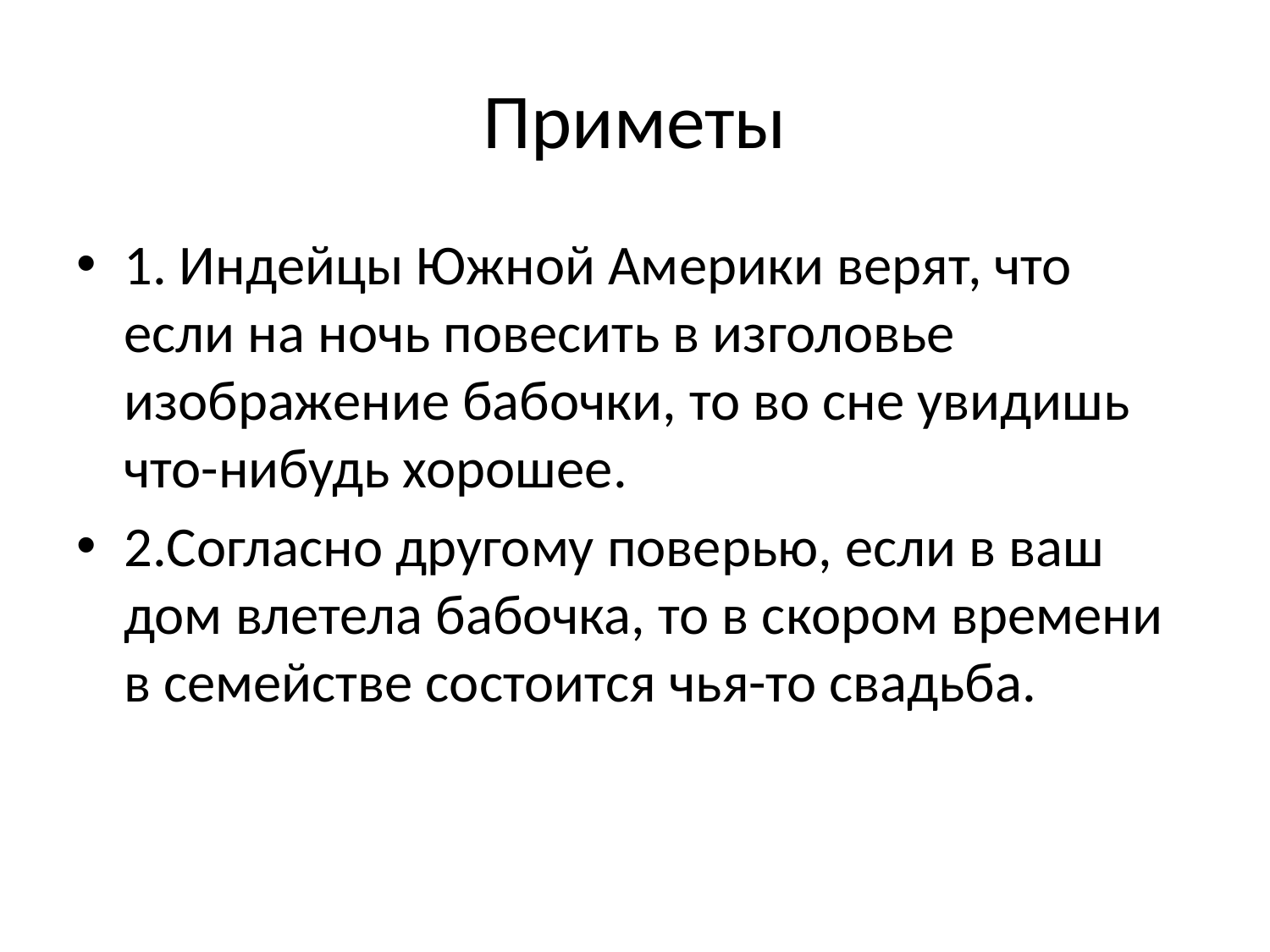

# Приметы
1. Индейцы Южной Америки верят, что если на ночь повесить в изголовье изображение бабочки, то во сне увидишь что-нибудь хорошее.
2.Согласно другому поверью, если в ваш дом влетела бабочка, то в скором времени в семействе состоится чья-то свадьба.